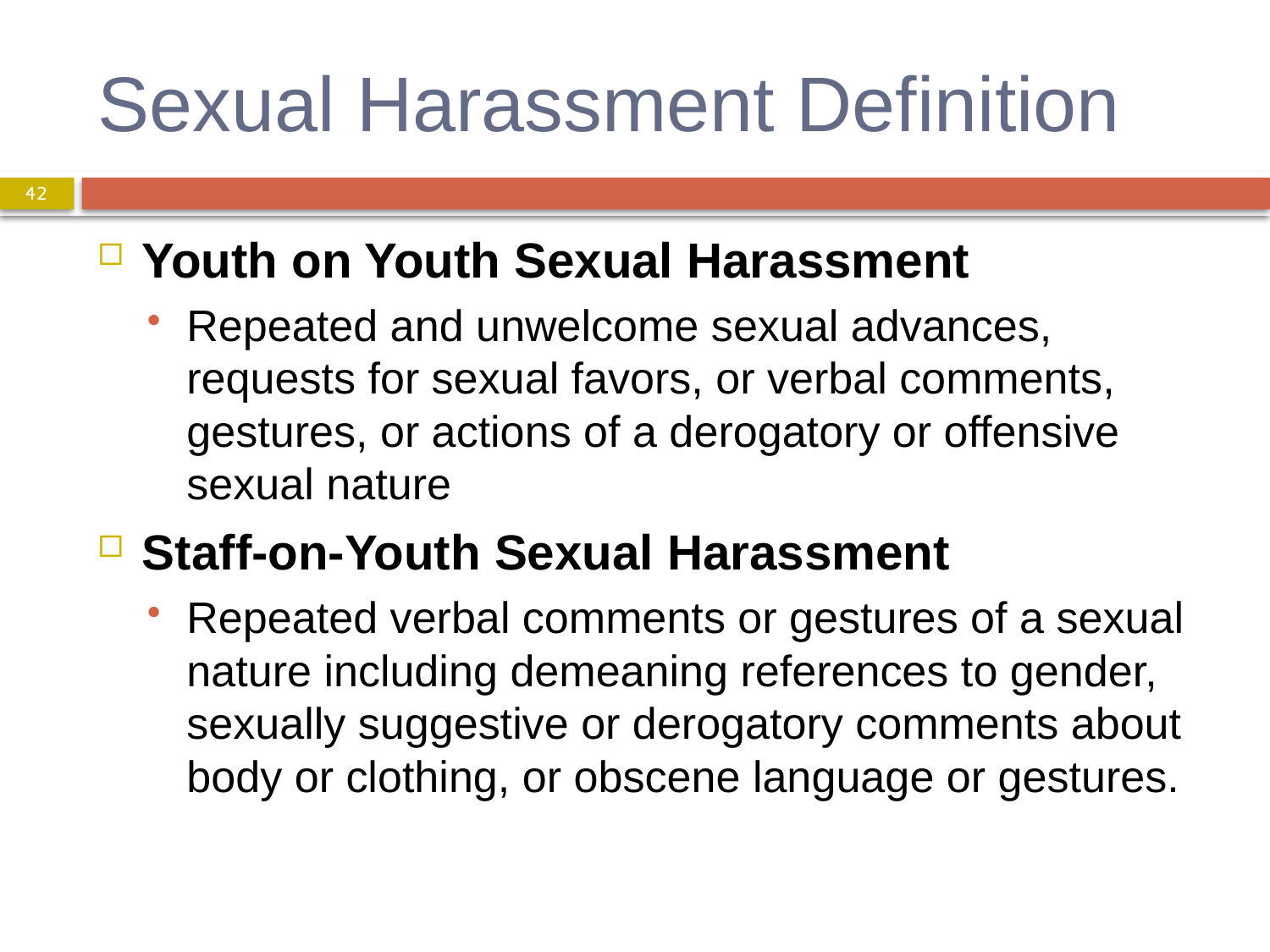

# Sexual Harassment Definition
42
Youth on Youth Sexual Harassment
Repeated and unwelcome sexual advances, requests for sexual favors, or verbal comments, gestures, or actions of a derogatory or offensive sexual nature
Staff-on-Youth Sexual Harassment
Repeated verbal comments or gestures of a sexual nature including demeaning references to gender, sexually suggestive or derogatory comments about body or clothing, or obscene language or gestures.